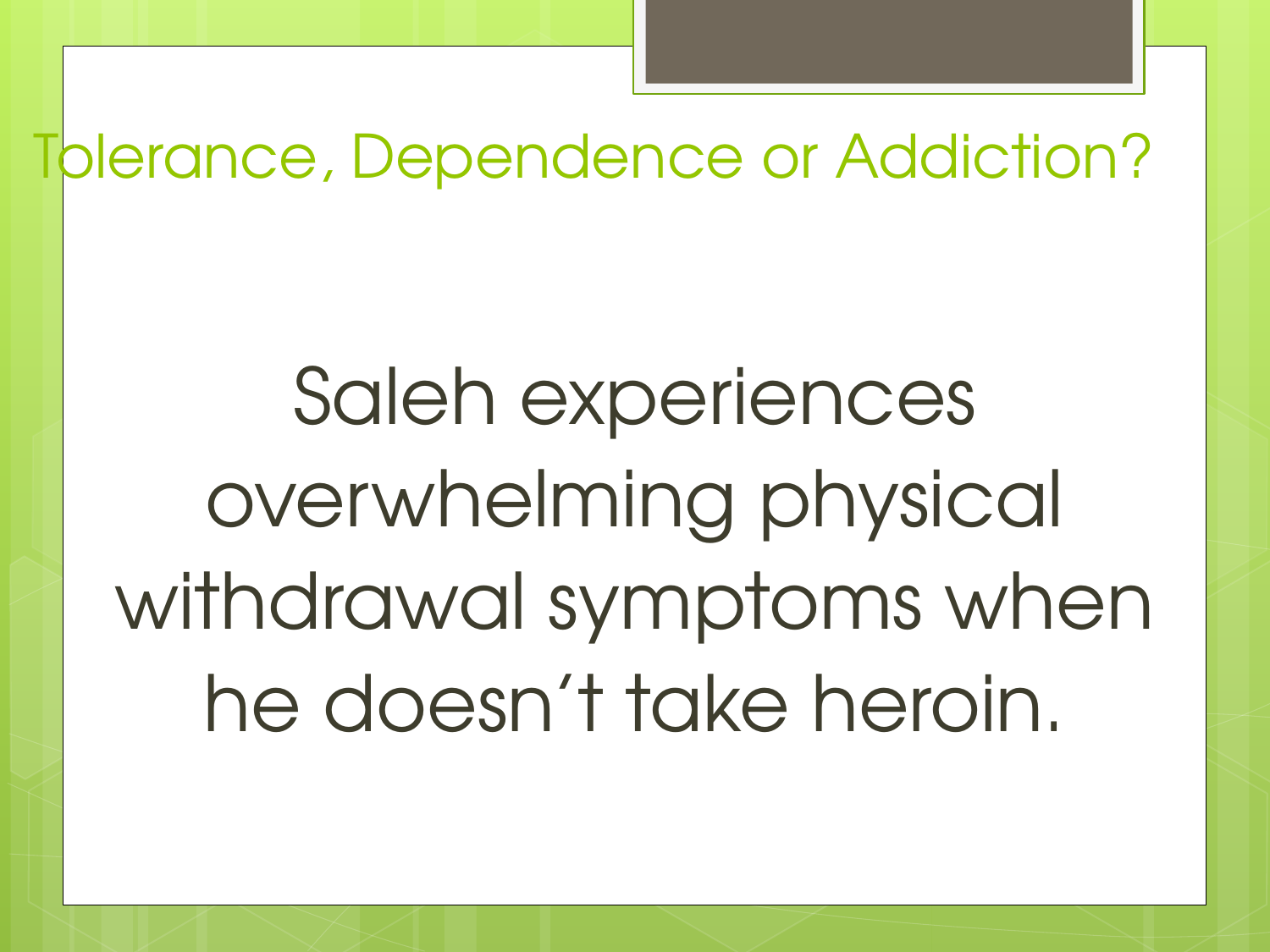

# Tolerance, Dependence or Addiction?

Saleh experiences overwhelming physical withdrawal symptoms when he doesn’t take heroin.